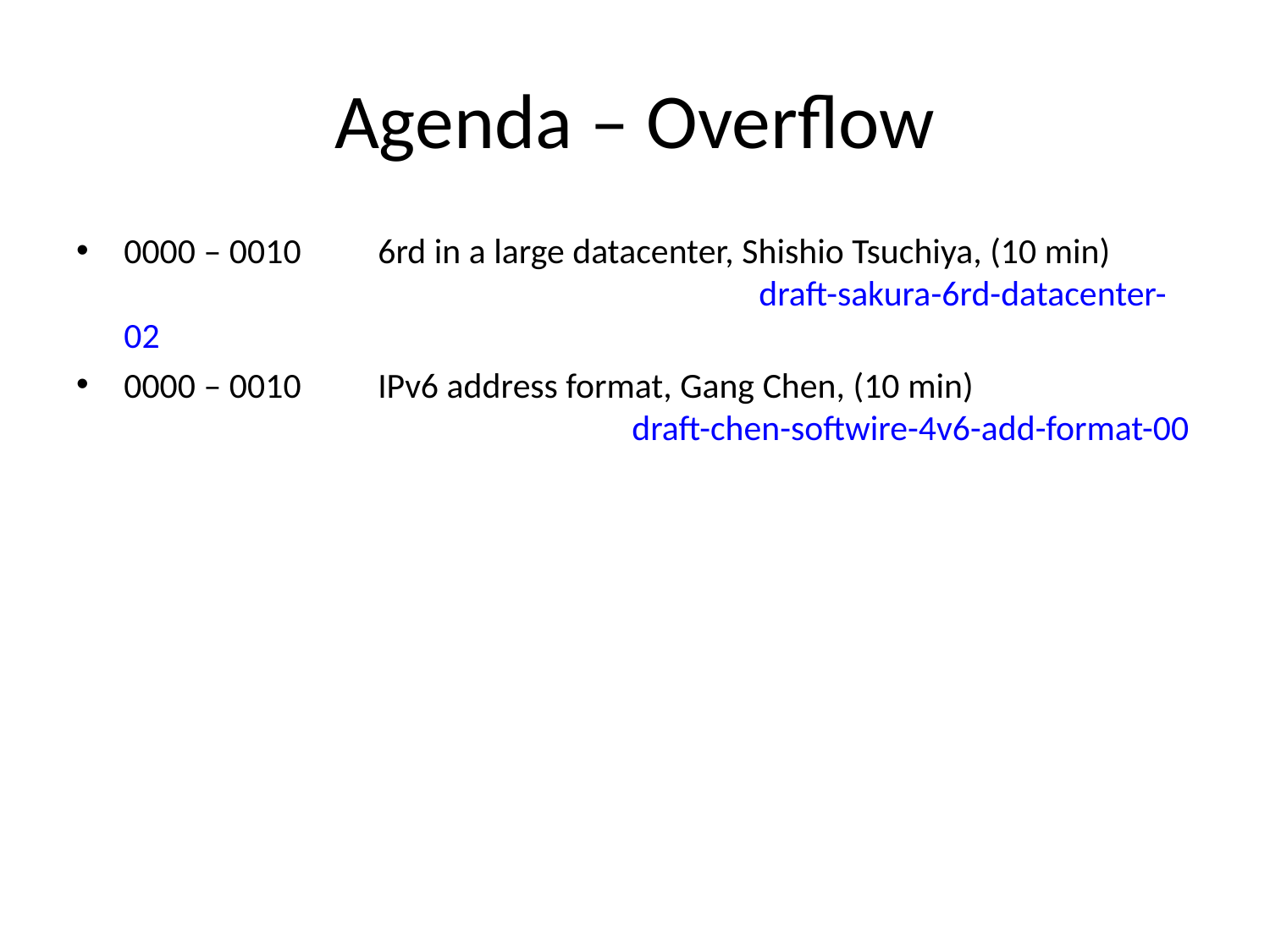

# Agenda – Overflow
0000 – 0010	6rd in a large datacenter, Shishio Tsuchiya, (10 min) 						draft-sakura-6rd-datacenter-02
0000 – 0010	IPv6 address format, Gang Chen, (10 min)
				draft-chen-softwire-4v6-add-format-00